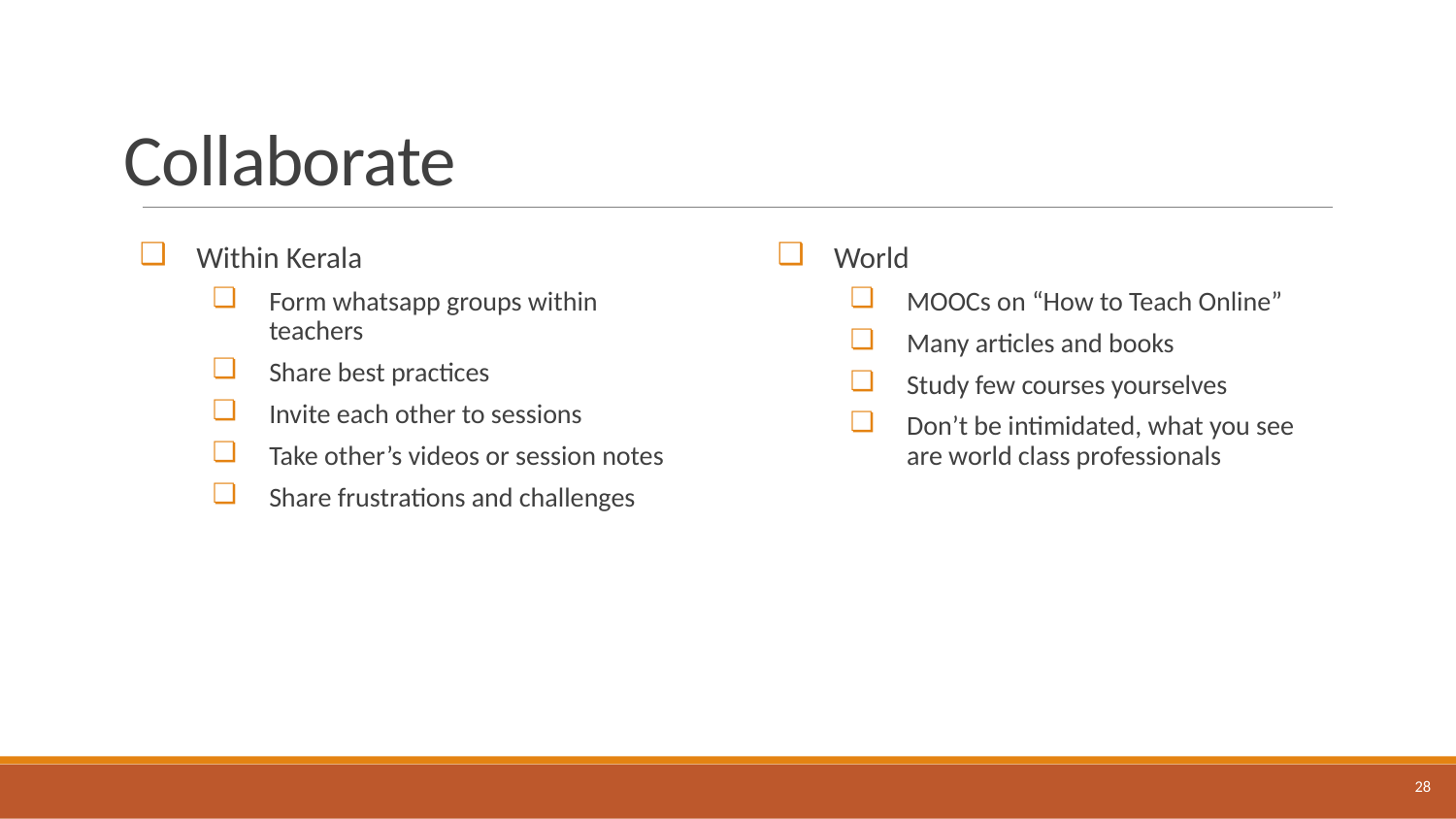

# Collaborate
Within Kerala
Form whatsapp groups within teachers
Share best practices
Invite each other to sessions
Take other’s videos or session notes
Share frustrations and challenges

World
MOOCs on “How to Teach Online”
Many articles and books
Study few courses yourselves
Don’t be intimidated, what you see are world class professionals

28